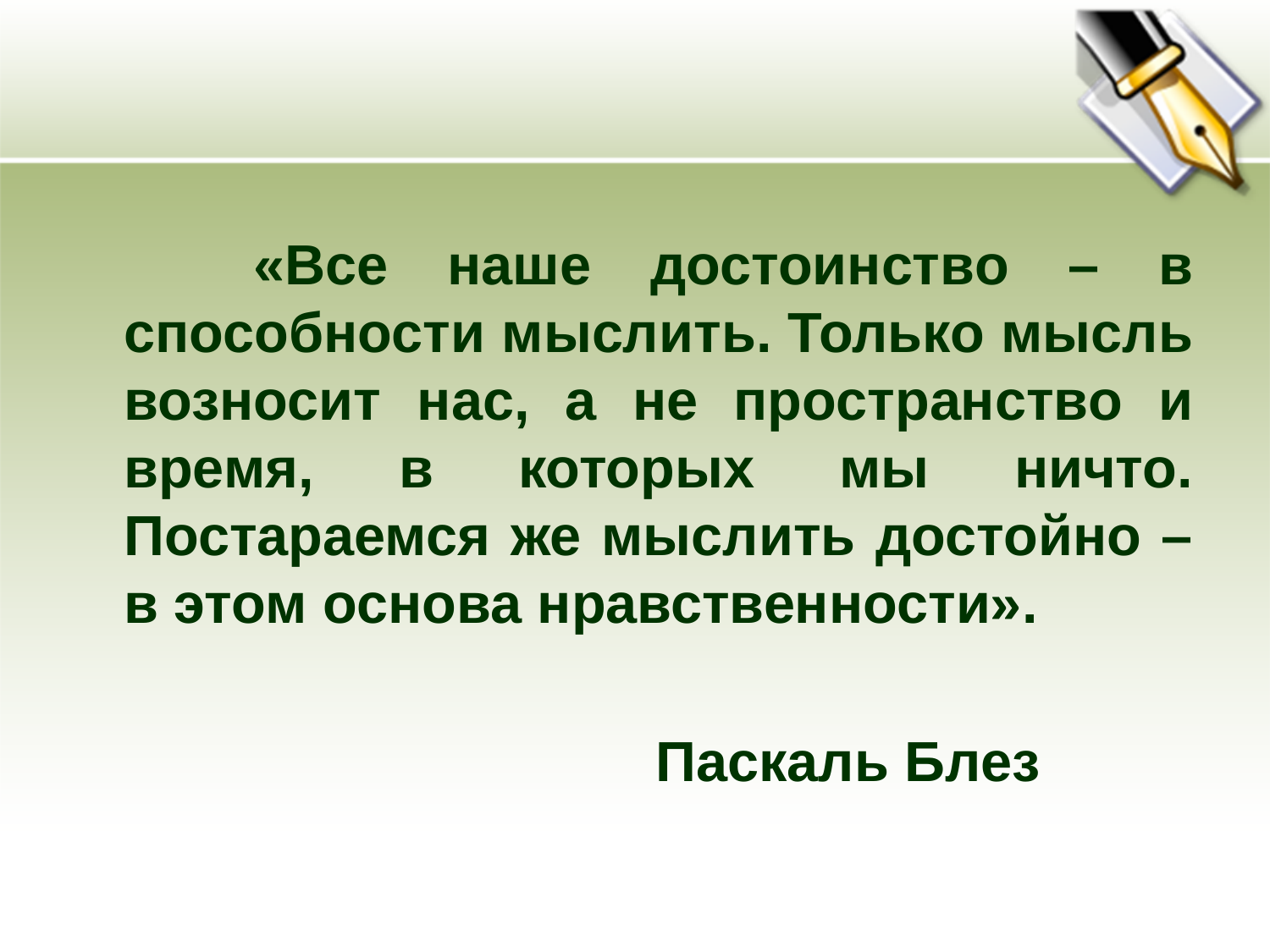

«Все наше достоинство – в способности мыслить. Только мысль возносит нас, а не пространство и время, в которых мы ничто. Постараемся же мыслить достойно – в этом основа нравственности».

                                     Паскаль Блез